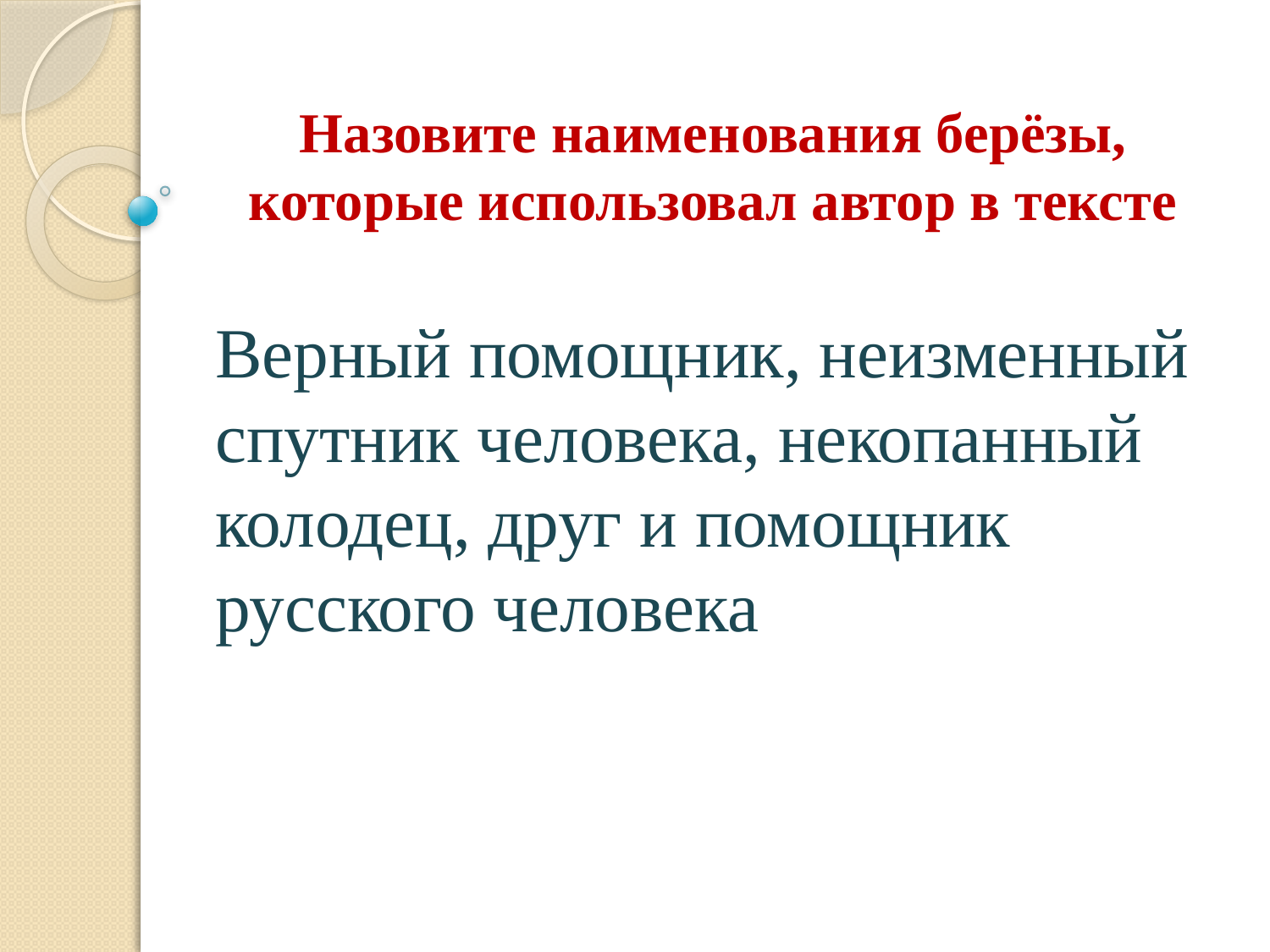

# Назовите наименования берёзы, которые использовал автор в тексте
Верный помощник, неизменный спутник человека, некопанный колодец, друг и помощник русского человека